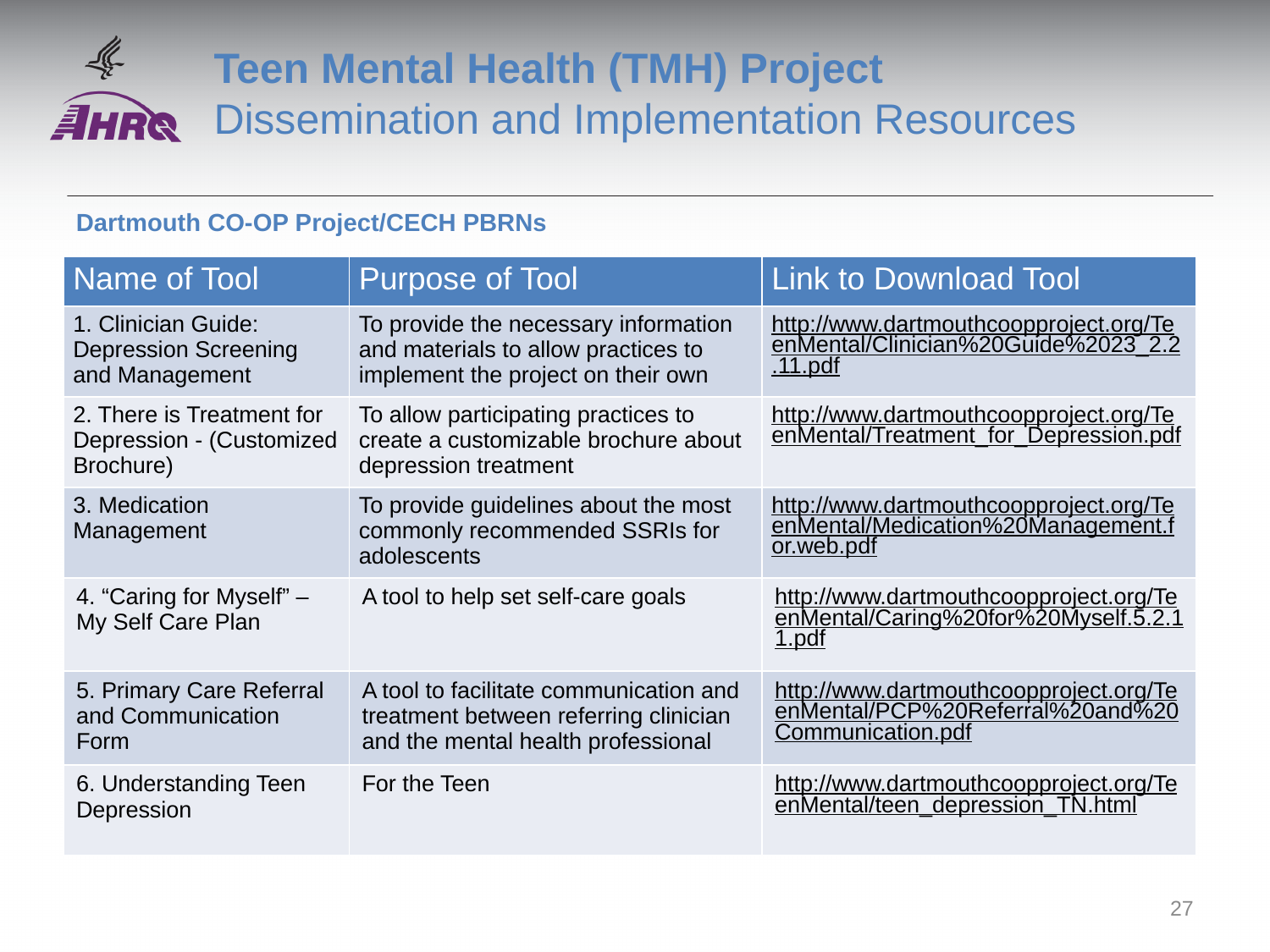

# Teen Mental Health (TMH) Project Dissemination and Implementation Resources
Dartmouth CO-OP Project/CECH PBRNs
| Name of Tool | Purpose of Tool | Link to Download Tool |
| --- | --- | --- |
| 1. Clinician Guide: Depression Screening and Management | To provide the necessary information and materials to allow practices to implement the project on their own | http://www.dartmouthcoopproject.org/TeenMental/Clinician%20Guide%2023\_2.2.11.pdf |
| 2. There is Treatment for Depression - (Customized Brochure) | To allow participating practices to create a customizable brochure about depression treatment | http://www.dartmouthcoopproject.org/TeenMental/Treatment\_for\_Depression.pdf |
| 3. Medication Management | To provide guidelines about the most commonly recommended SSRIs for adolescents | http://www.dartmouthcoopproject.org/TeenMental/Medication%20Management.for.web.pdf |
| 4. “Caring for Myself” – My Self Care Plan | A tool to help set self-care goals | http://www.dartmouthcoopproject.org/TeenMental/Caring%20for%20Myself.5.2.11.pdf |
| 5. Primary Care Referral and Communication Form | A tool to facilitate communication and treatment between referring clinician and the mental health professional | http://www.dartmouthcoopproject.org/TeenMental/PCP%20Referral%20and%20Communication.pdf |
| 6. Understanding Teen Depression | For the Teen | http://www.dartmouthcoopproject.org/TeenMental/teen\_depression\_TN.html |
27